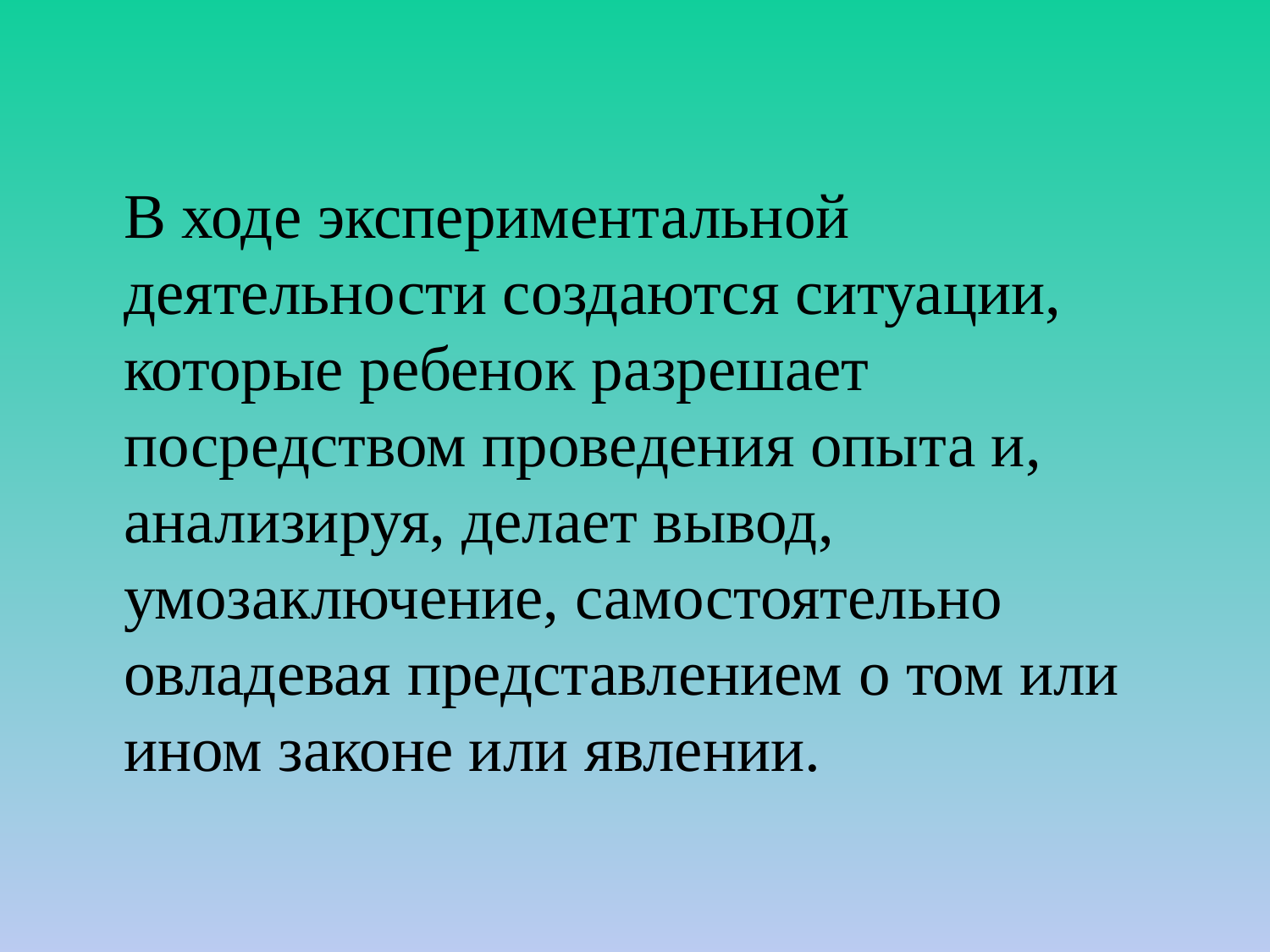

#
   В ходе экспериментальной деятельности создаются ситуации, которые ребенок разрешает посредством проведения опыта и,  анализируя, делает вывод, умозаключение, самостоятельно овладевая представлением о том или ином законе или явлении.